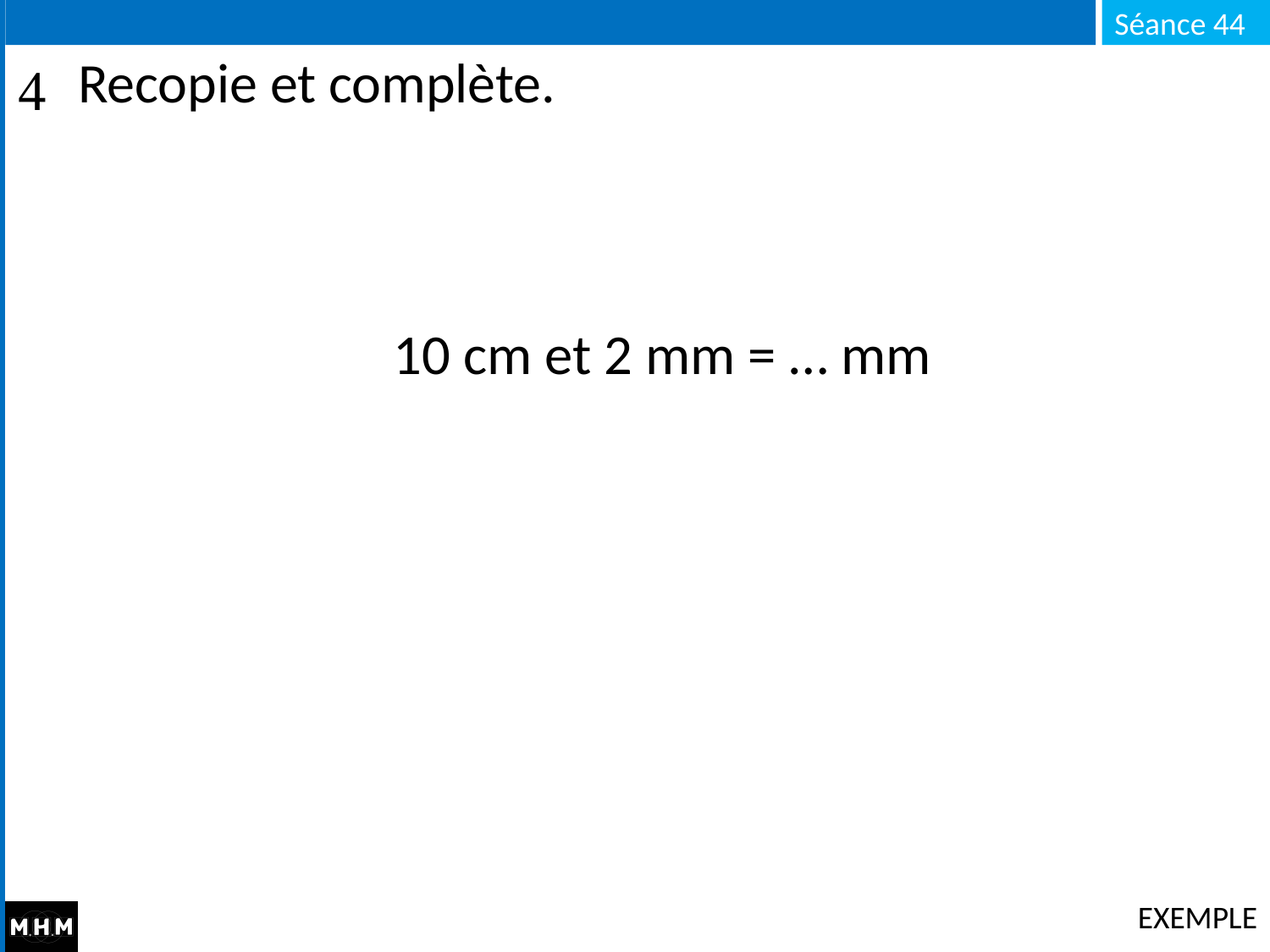

# Recopie et complète.
10 cm et 2 mm = … mm
EXEMPLE